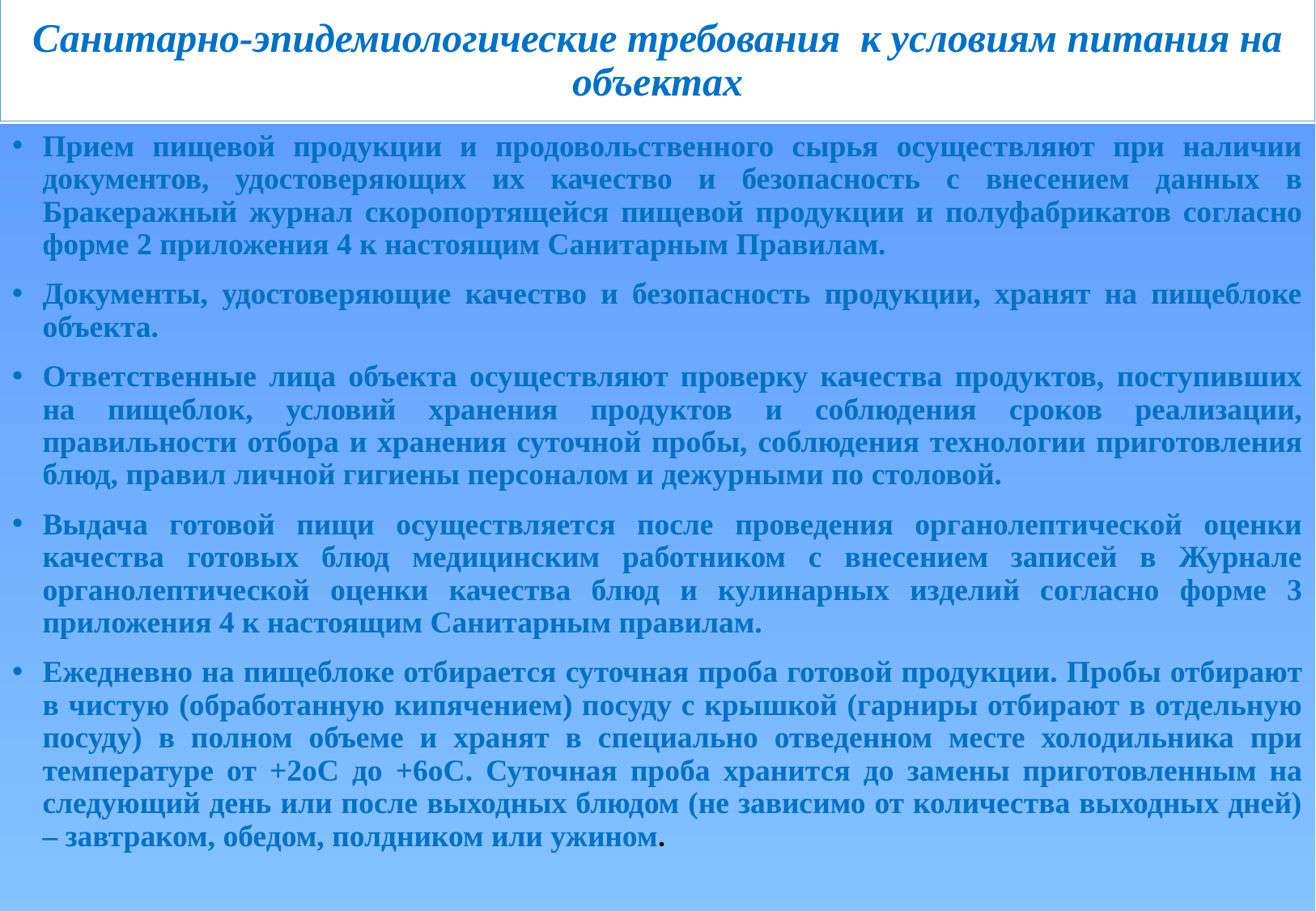

Санитарно-эпидемиологические требования  к условиям питания на объектах
# Санитарно-эпидемиологические требования  к условиям питания на объектах
Прием пищевой продукции и продовольственного сырья осуществляют при наличии документов, удостоверяющих их качество и безопасность с внесением данных в Бракеражный журнал скоропортящейся пищевой продукции и полуфабрикатов согласно форме 2 приложения 4 к настоящим Санитарным Правилам.
Документы, удостоверяющие качество и безопасность продукции, хранят на пищеблоке объекта.
Ответственные лица объекта осуществляют проверку качества продуктов, поступивших на пищеблок, условий хранения продуктов и соблюдения сроков реализации, правильности отбора и хранения суточной пробы, соблюдения технологии приготовления блюд, правил личной гигиены персоналом и дежурными по столовой.
Выдача готовой пищи осуществляется после проведения органолептической оценки качества готовых блюд медицинским работником с внесением записей в Журнале органолептической оценки качества блюд и кулинарных изделий согласно форме 3 приложения 4 к настоящим Санитарным правилам.
Ежедневно на пищеблоке отбирается суточная проба готовой продукции. Пробы отбирают в чистую (обработанную кипячением) посуду с крышкой (гарниры отбирают в отдельную посуду) в полном объеме и хранят в специально отведенном месте холодильника при температуре от +2оC до +6оC. Суточная проба хранится до замены приготовленным на следующий день или после выходных блюдом (не зависимо от количества выходных дней) – завтраком, обедом, полдником или ужином.
18